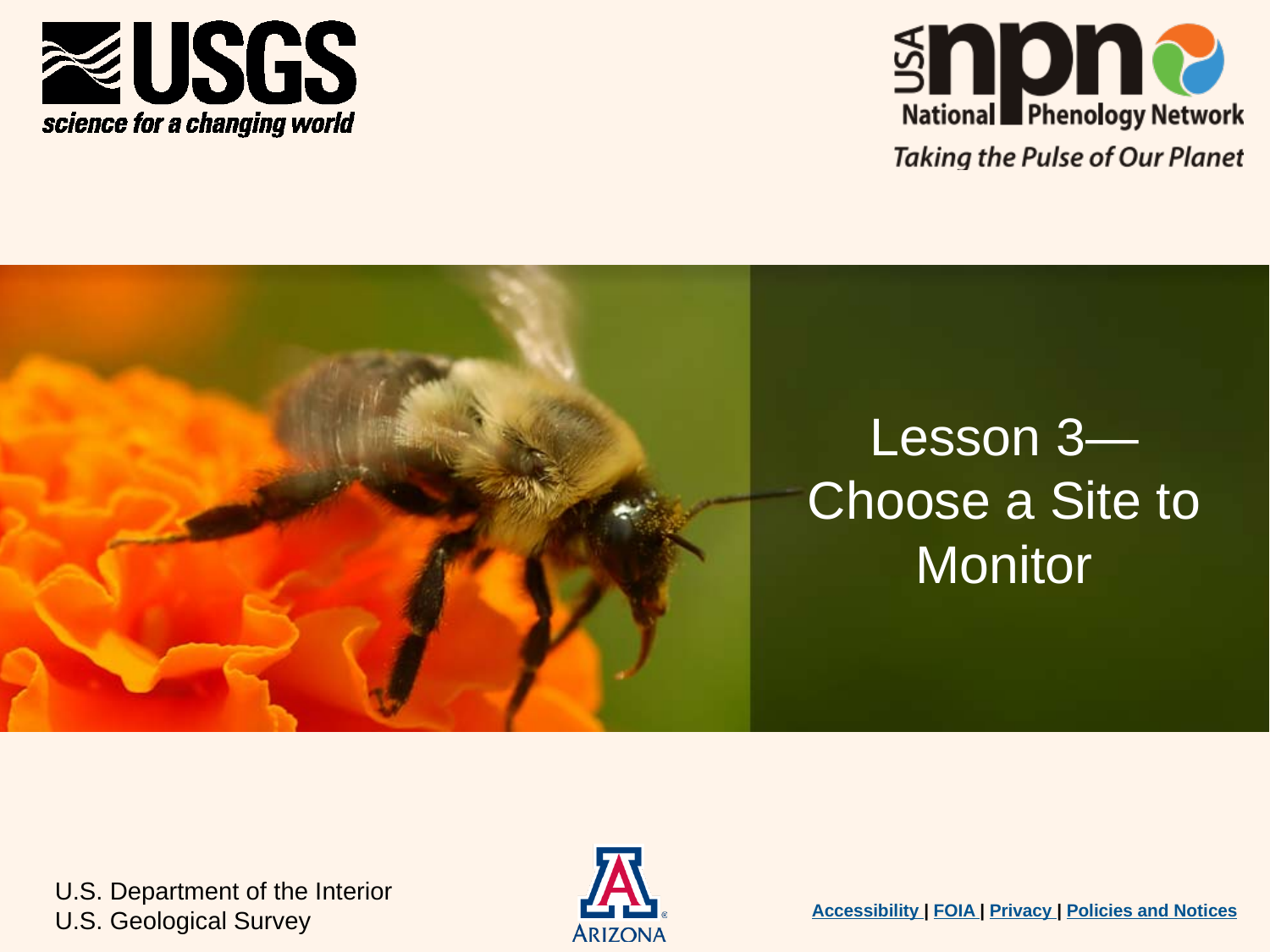

# Lesson 3— Choose a Site to Monitor